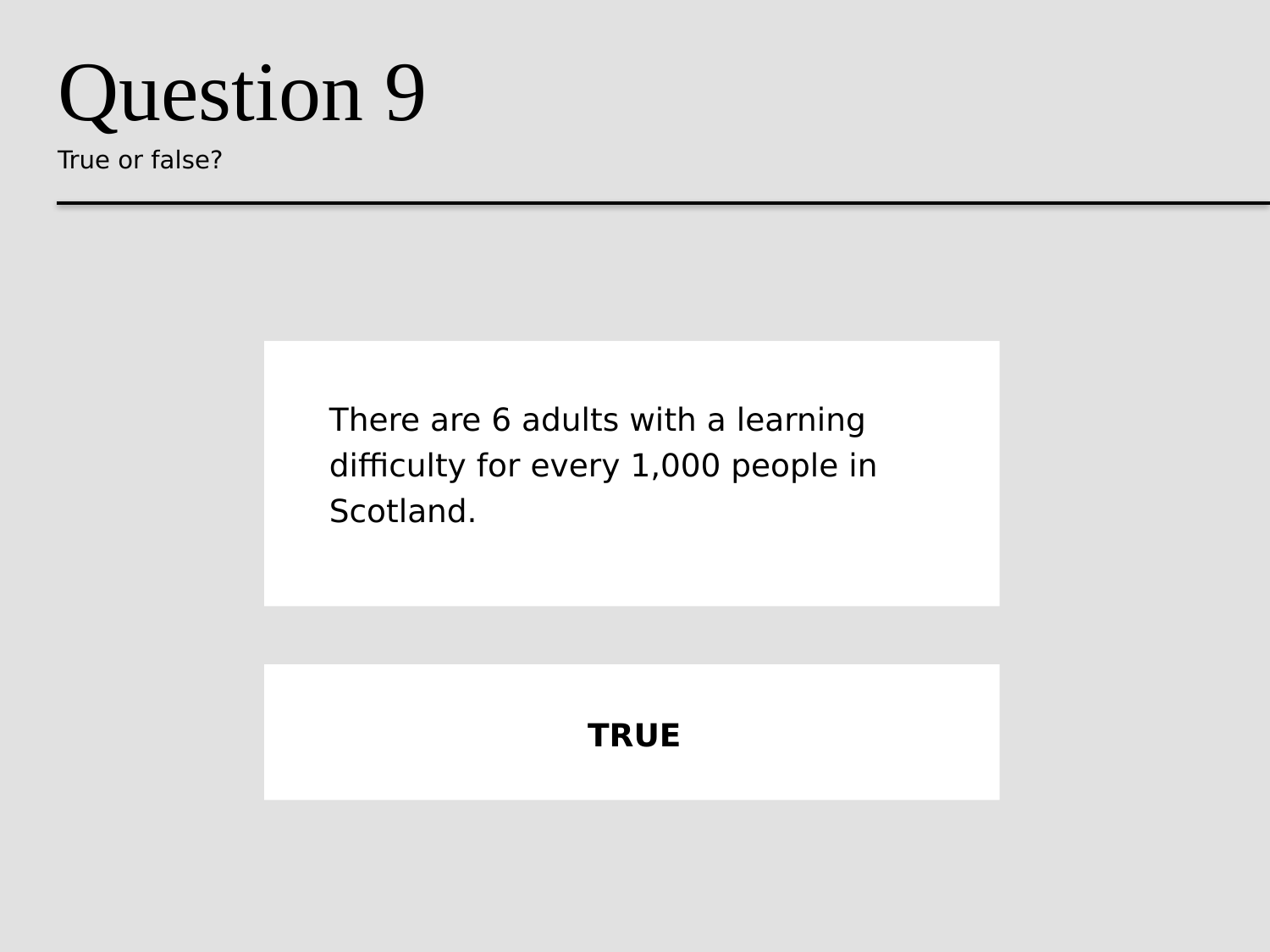

Question 9
True or false?

There are 6 adults with a learning difficulty for every 1,000 people in Scotland.

TRUE